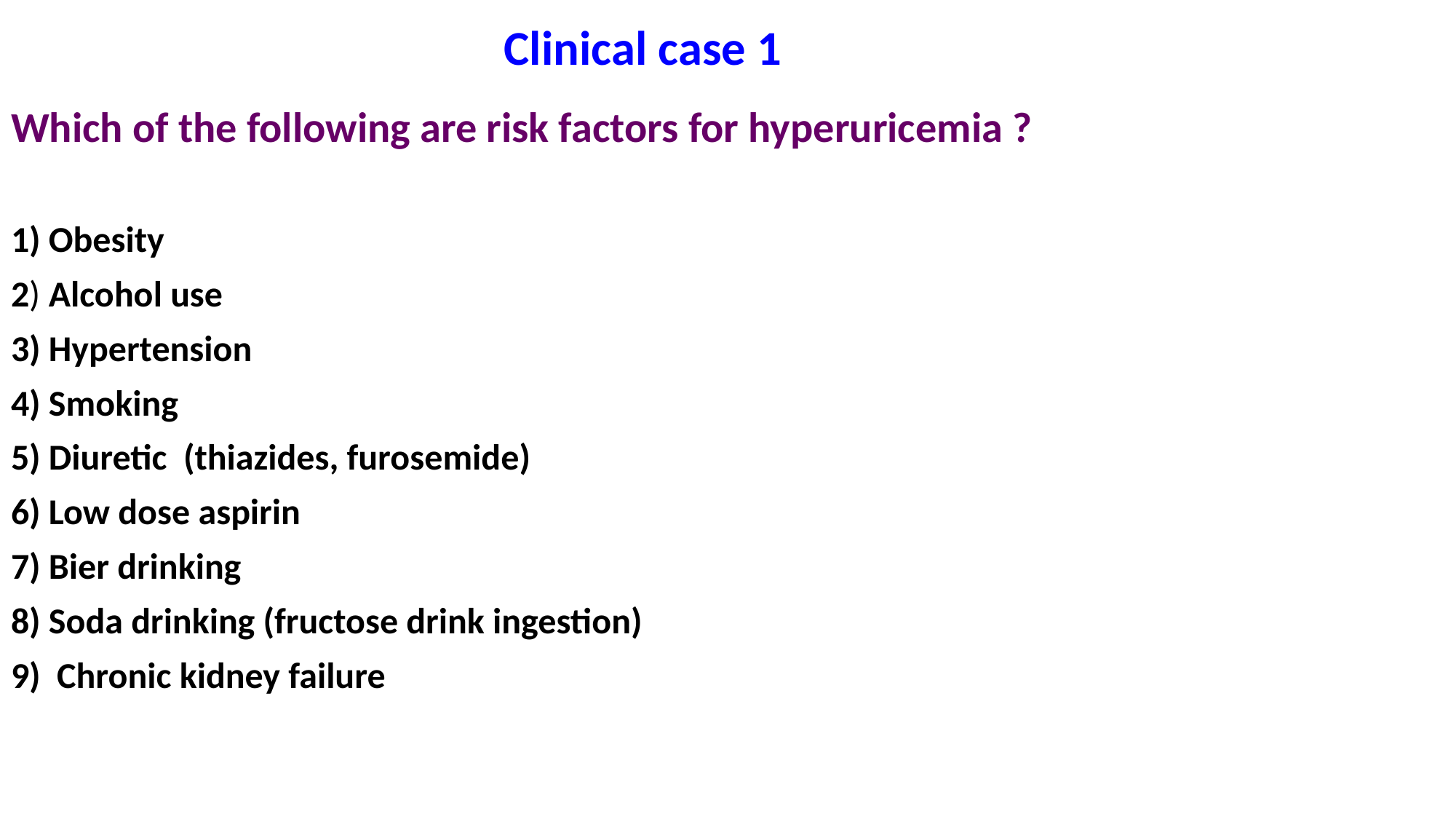

Clinical case 1
Which of the following are risk factors for hyperuricemia ?

1) Obesity
2) Alcohol use
3) Hypertension
4) Smoking
5) Diuretic  (thiazides, furosemide)
6) Low dose aspirin
7) Bier drinking
8) Soda drinking (fructose drink ingestion)
9)  Chronic kidney failure